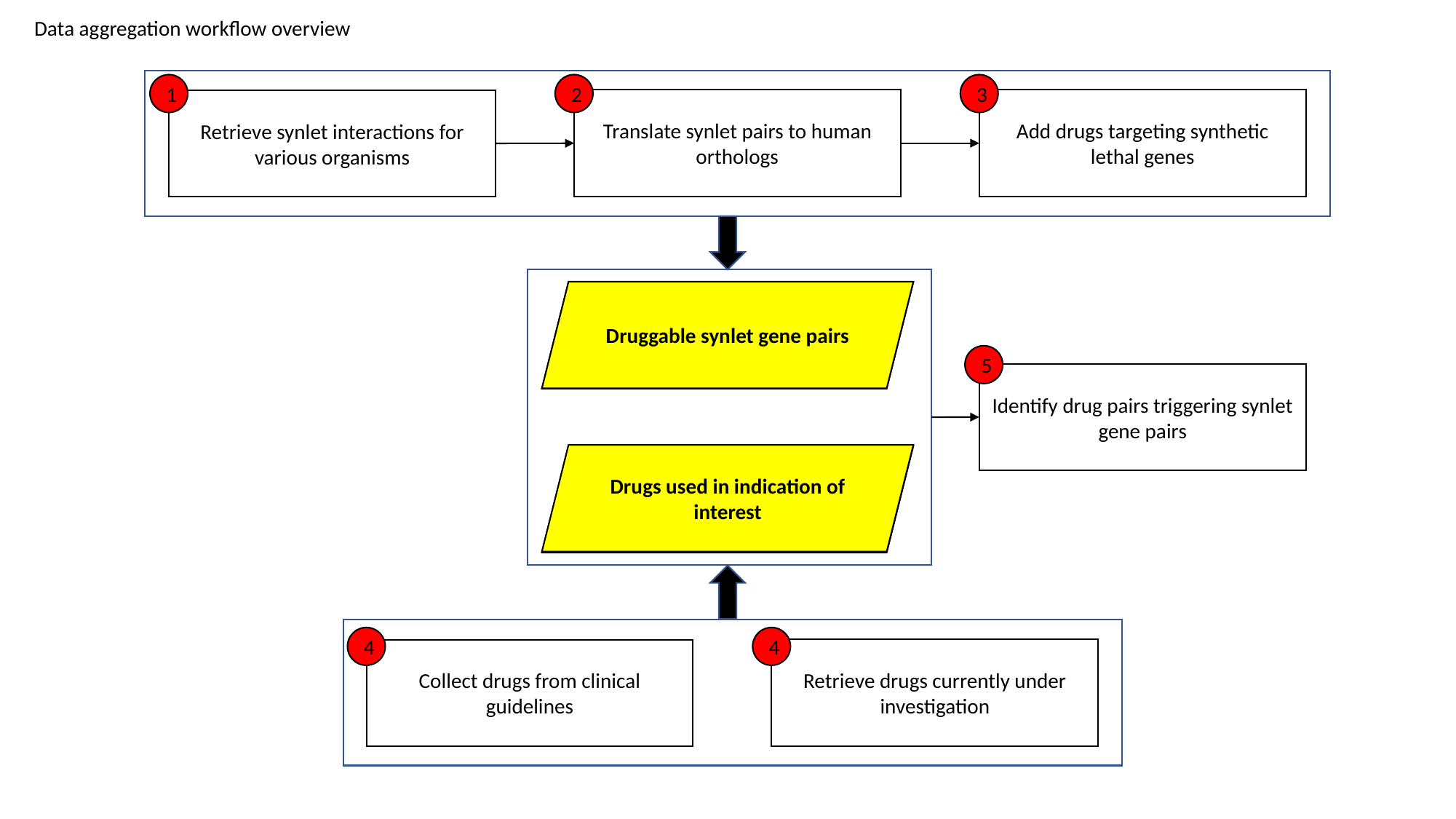

Data aggregation workflow overview

3
1
2
Translate synlet pairs to human orthologs
Add drugs targeting synthetic lethal genes
Retrieve synlet interactions for various organisms

Druggable synlet gene pairs
Druggable synlet gene pairs
5
Identify drug pairs triggering synlet gene pairs
Drugs used in indication of interest
Drugs used in indication of interest

4
4
Retrieve drugs currently under investigation
Collect drugs from clinical guidelines